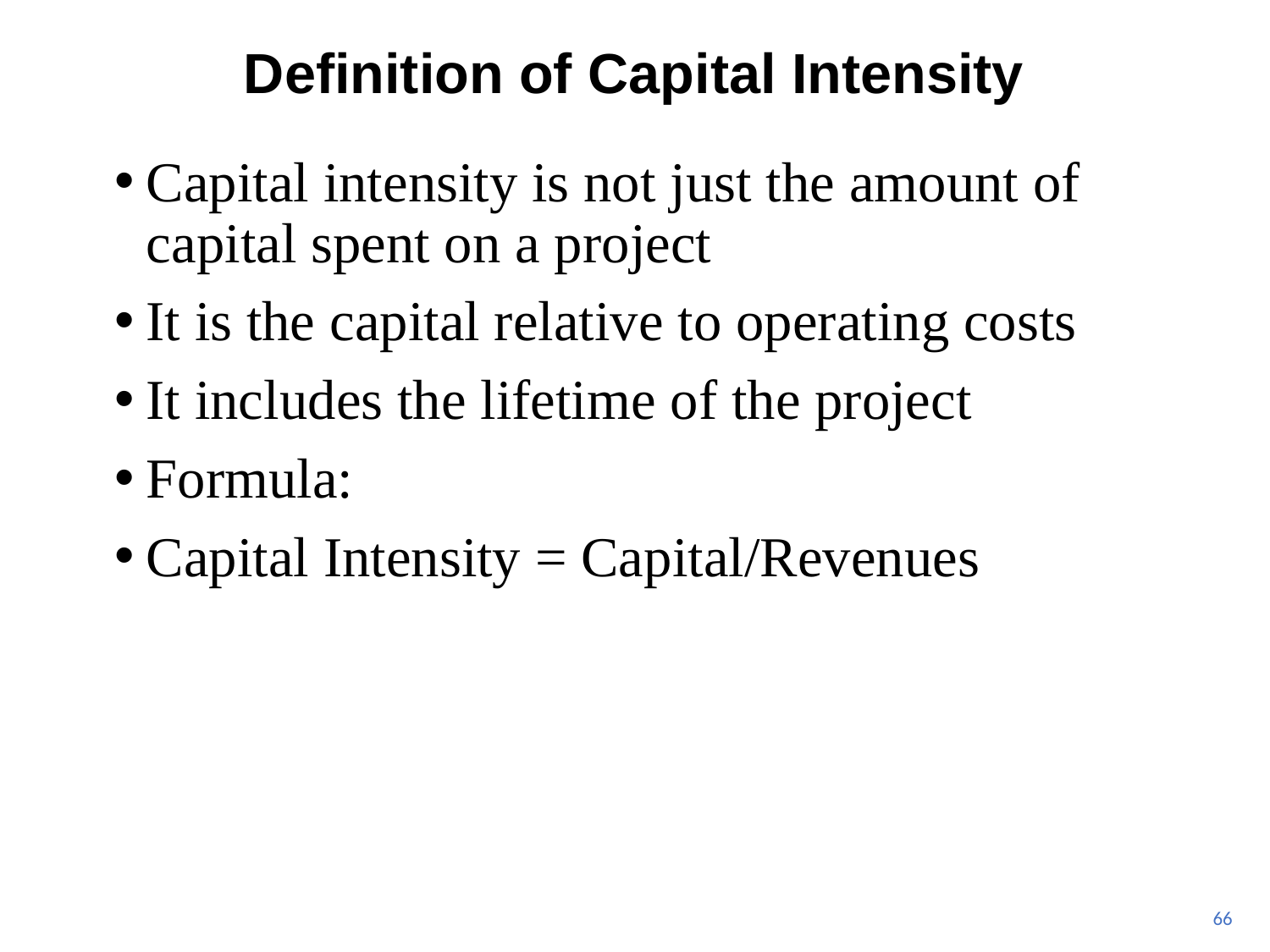

# Definition of Capital Intensity
Capital intensity is not just the amount of capital spent on a project
It is the capital relative to operating costs
It includes the lifetime of the project
Formula:
Capital Intensity = Capital/Revenues
66